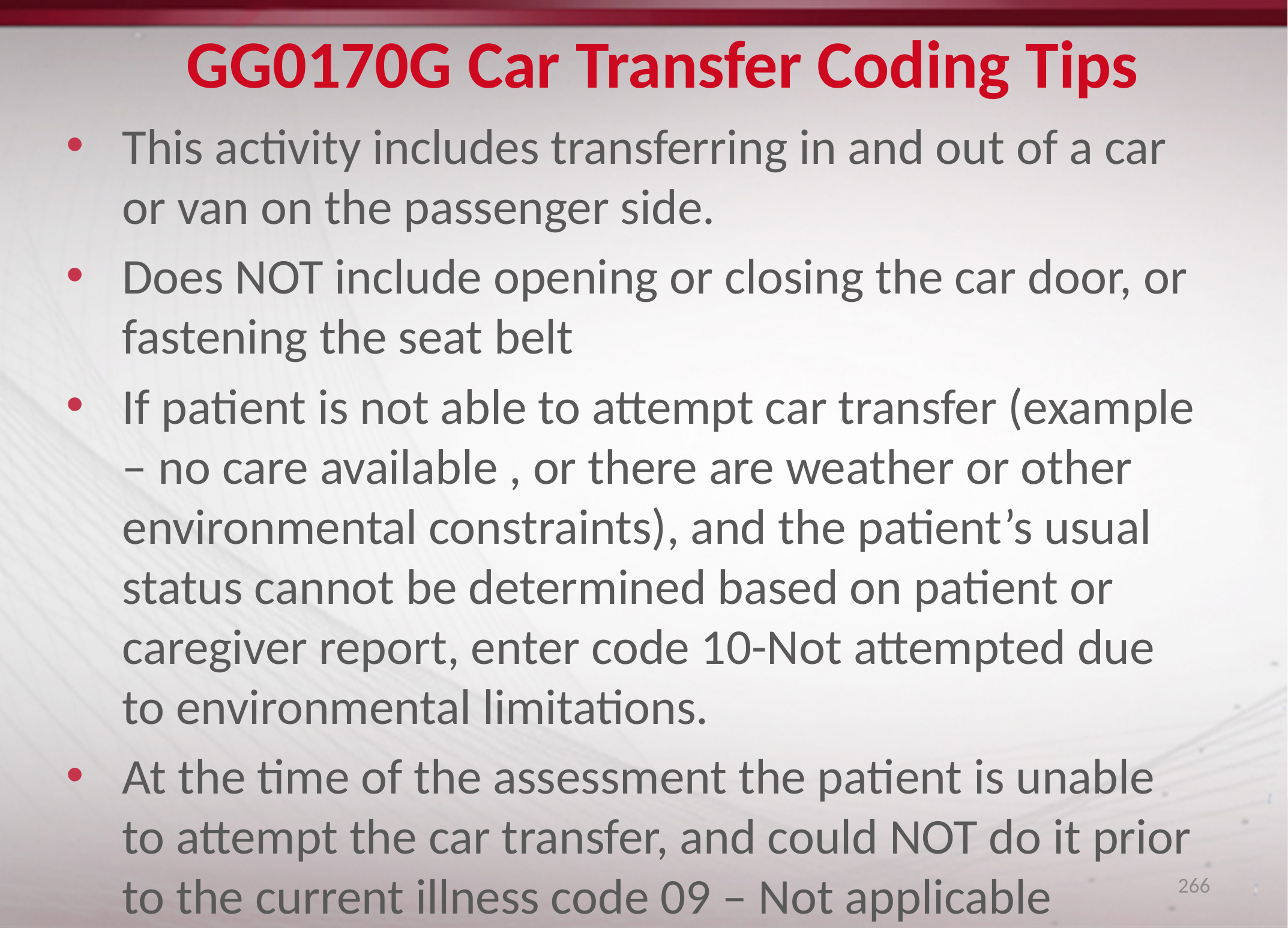

# GG0170G Car Transfer Coding Tips
This activity includes transferring in and out of a car or van on the passenger side.
Does NOT include opening or closing the car door, or fastening the seat belt
If patient is not able to attempt car transfer (example – no care available , or there are weather or other environmental constraints), and the patient’s usual status cannot be determined based on patient or caregiver report, enter code 10-Not attempted due to environmental limitations.
At the time of the assessment the patient is unable to attempt the car transfer, and could NOT do it prior to the current illness code 09 – Not applicable
266